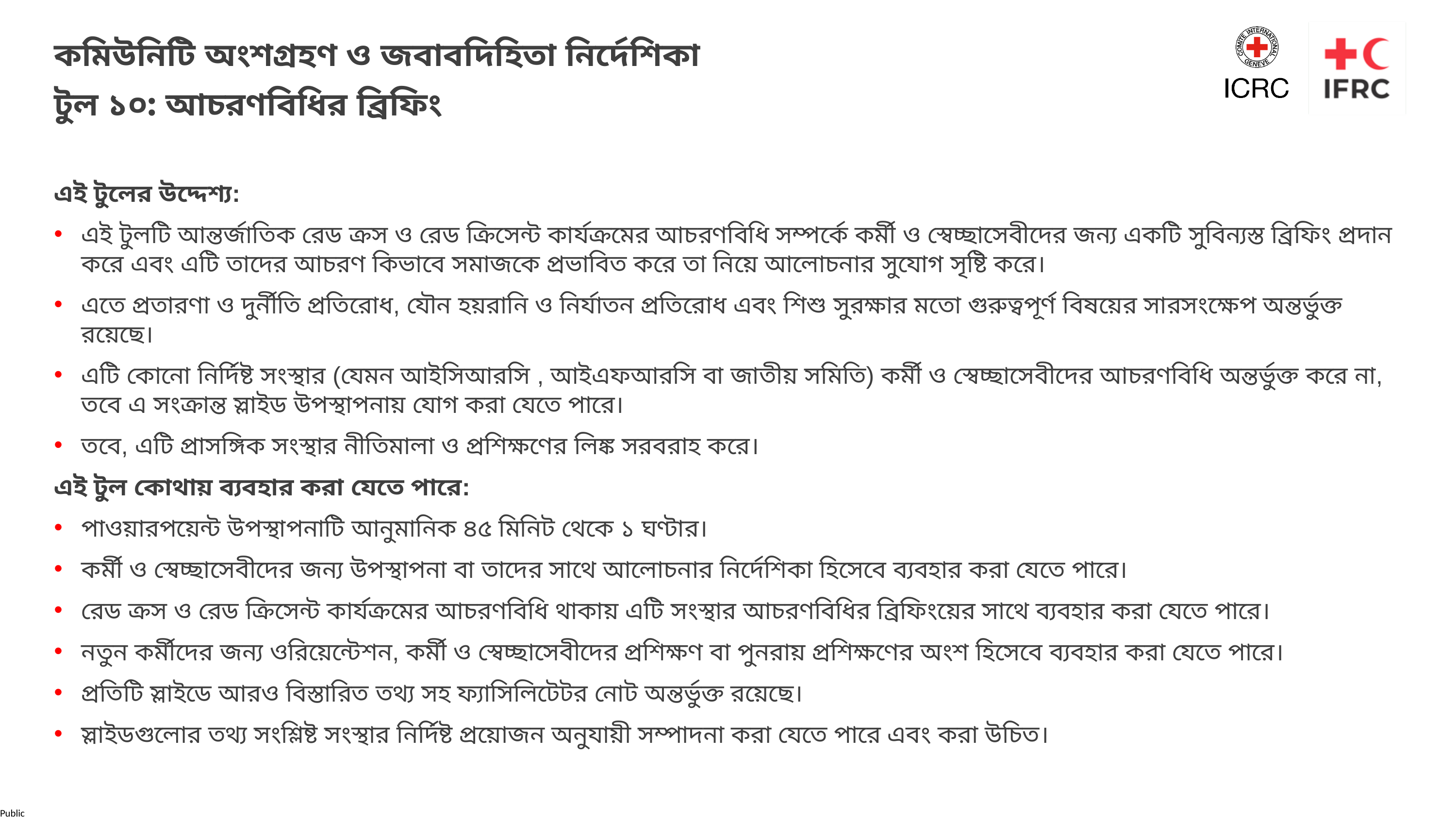

কমিউনিটি অংশগ্রহণ ও জবাবদিহিতা নির্দেশিকা
টুল ১০: আচরণবিধির ব্রিফিং
এই টুলের উদ্দেশ্য:
এই টুলটি আন্তর্জাতিক রেড ক্রস ও রেড ক্রিসেন্ট কার্যক্রমের আচরণবিধি সম্পর্কে কর্মী ও স্বেচ্ছাসেবীদের জন্য একটি সুবিন্যস্ত ব্রিফিং প্রদান করে এবং এটি তাদের আচরণ কিভাবে সমাজকে প্রভাবিত করে তা নিয়ে আলোচনার সুযোগ সৃষ্টি করে।
এতে প্রতারণা ও দুর্নীতি প্রতিরোধ, যৌন হয়রানি ও নির্যাতন প্রতিরোধ এবং শিশু সুরক্ষার মতো গুরুত্বপূর্ণ বিষয়ের সারসংক্ষেপ অন্তর্ভুক্ত রয়েছে।
এটি কোনো নির্দিষ্ট সংস্থার (যেমন আইসিআরসি , আইএফআরসি বা জাতীয় সমিতি) কর্মী ও স্বেচ্ছাসেবীদের আচরণবিধি অন্তর্ভুক্ত করে না, তবে এ সংক্রান্ত স্লাইড উপস্থাপনায় যোগ করা যেতে পারে।
তবে, এটি প্রাসঙ্গিক সংস্থার নীতিমালা ও প্রশিক্ষণের লিঙ্ক সরবরাহ করে।
এই টুল কোথায় ব্যবহার করা যেতে পারে:
পাওয়ারপয়েন্ট উপস্থাপনাটি আনুমানিক ৪৫ মিনিট থেকে ১ ঘণ্টার।
কর্মী ও স্বেচ্ছাসেবীদের জন্য উপস্থাপনা বা তাদের সাথে আলোচনার নির্দেশিকা হিসেবে ব্যবহার করা যেতে পারে।
রেড ক্রস ও রেড ক্রিসেন্ট কার্যক্রমের আচরণবিধি থাকায় এটি সংস্থার আচরণবিধির ব্রিফিংয়ের সাথে ব্যবহার করা যেতে পারে।
নতুন কর্মীদের জন্য ওরিয়েন্টেশন, কর্মী ও স্বেচ্ছাসেবীদের প্রশিক্ষণ বা পুনরায় প্রশিক্ষণের অংশ হিসেবে ব্যবহার করা যেতে পারে।
প্রতিটি স্লাইডে আরও বিস্তারিত তথ্য সহ ফ্যাসিলিটেটর নোট অন্তর্ভুক্ত রয়েছে।
স্লাইডগুলোর তথ্য সংশ্লিষ্ট সংস্থার নির্দিষ্ট প্রয়োজন অনুযায়ী সম্পাদনা করা যেতে পারে এবং করা উচিত।